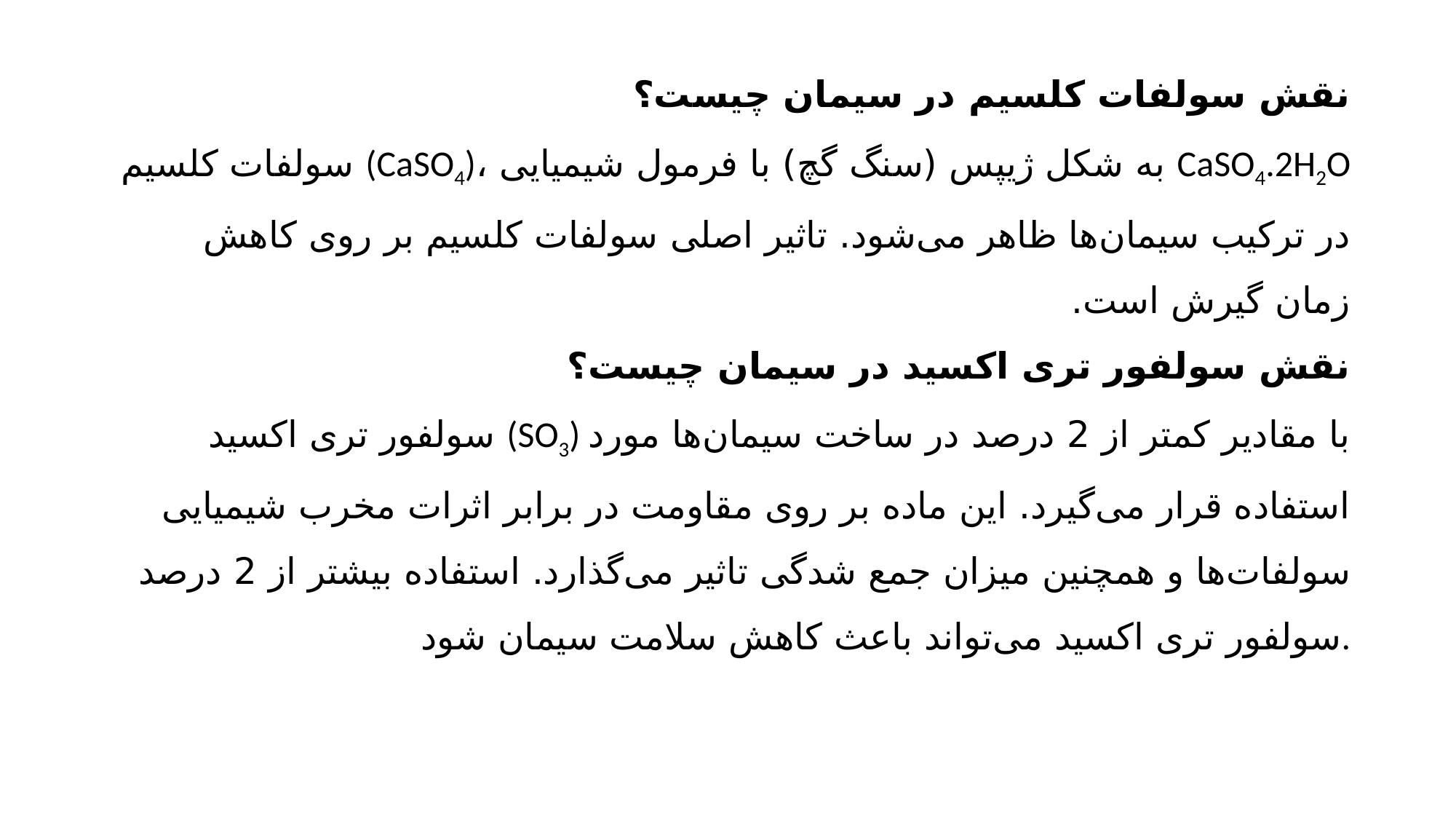

# نقش سولفات کلسیم در سیمان چیست؟ سولفات کلسیم (CaSO4)، به شکل ژیپس (سنگ گچ) با فرمول شیمیایی CaSO4.2H2O در ترکیب سیمان‌ها ظاهر می‌شود. تاثیر اصلی سولفات کلسیم بر روی کاهش زمان گیرش است. نقش سولفور تری اکسید در سیمان چیست؟ سولفور تری اکسید (SO3) با مقادیر کمتر از 2 درصد در ساخت سیمان‌ها مورد استفاده قرار می‌گیرد. این ماده بر روی مقاومت در برابر اثرات مخرب شیمیایی سولفات‌ها و همچنین میزان جمع شدگی تاثیر می‌گذارد. استفاده بیشتر از 2 درصد سولفور تری اکسید می‌تواند باعث کاهش سلامت سیمان شود.